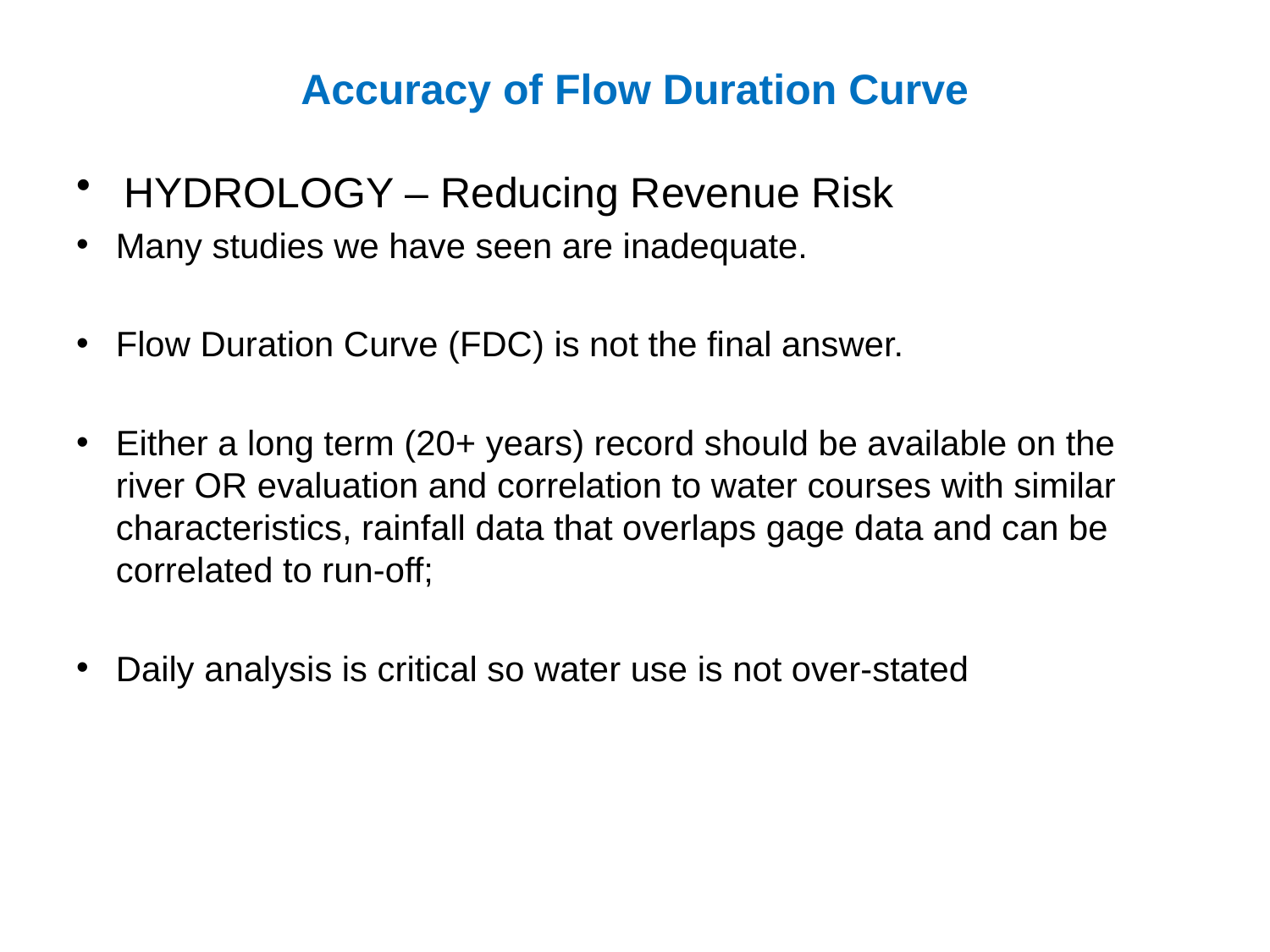

# Accuracy of Flow Duration Curve
HYDROLOGY – Reducing Revenue Risk
Many studies we have seen are inadequate.

Flow Duration Curve (FDC) is not the final answer.

Either a long term (20+ years) record should be available on the river OR evaluation and correlation to water courses with similar characteristics, rainfall data that overlaps gage data and can be correlated to run-off;

Daily analysis is critical so water use is not over-stated